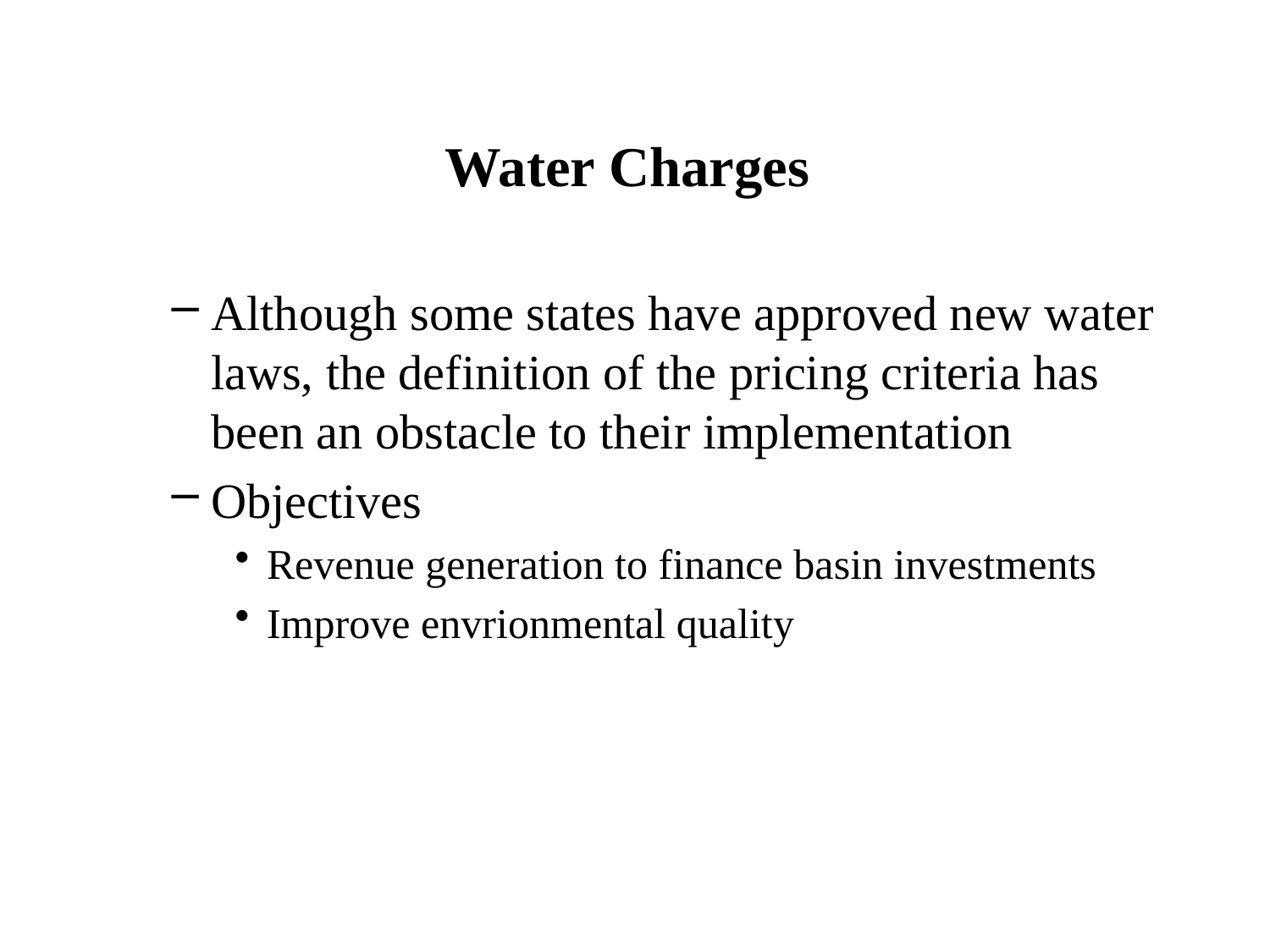

# Water Charges
Although some states have approved new water laws, the definition of the pricing criteria has been an obstacle to their implementation
Objectives
Revenue generation to finance basin investments
Improve envrionmental quality